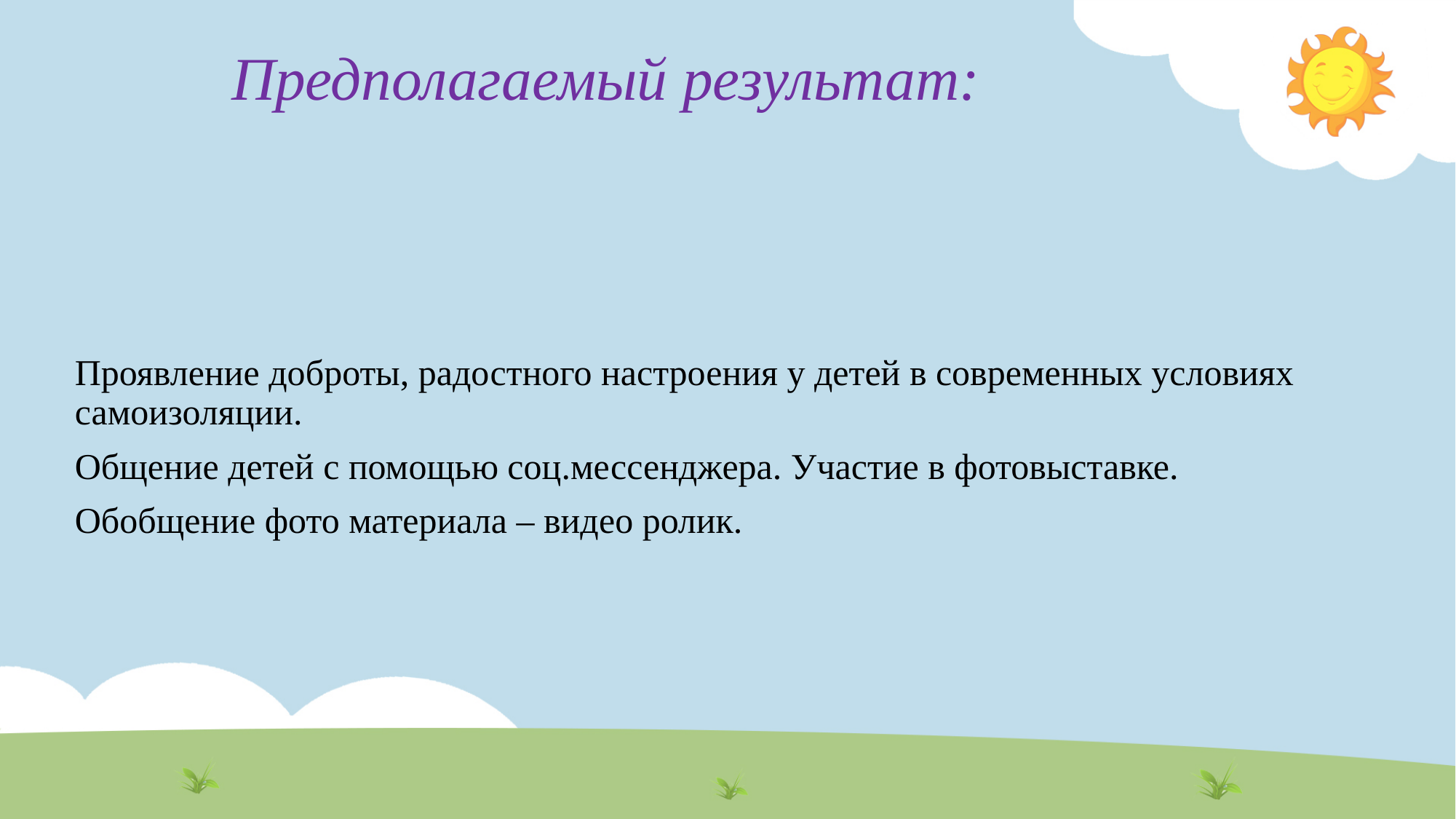

Предполагаемый результат:

Проявление доброты, радостного настроения у детей в современных условиях самоизоляции.
Общение детей с помощью соц.мессенджера. Участие в фотовыставке.
Обобщение фото материала – видео ролик.